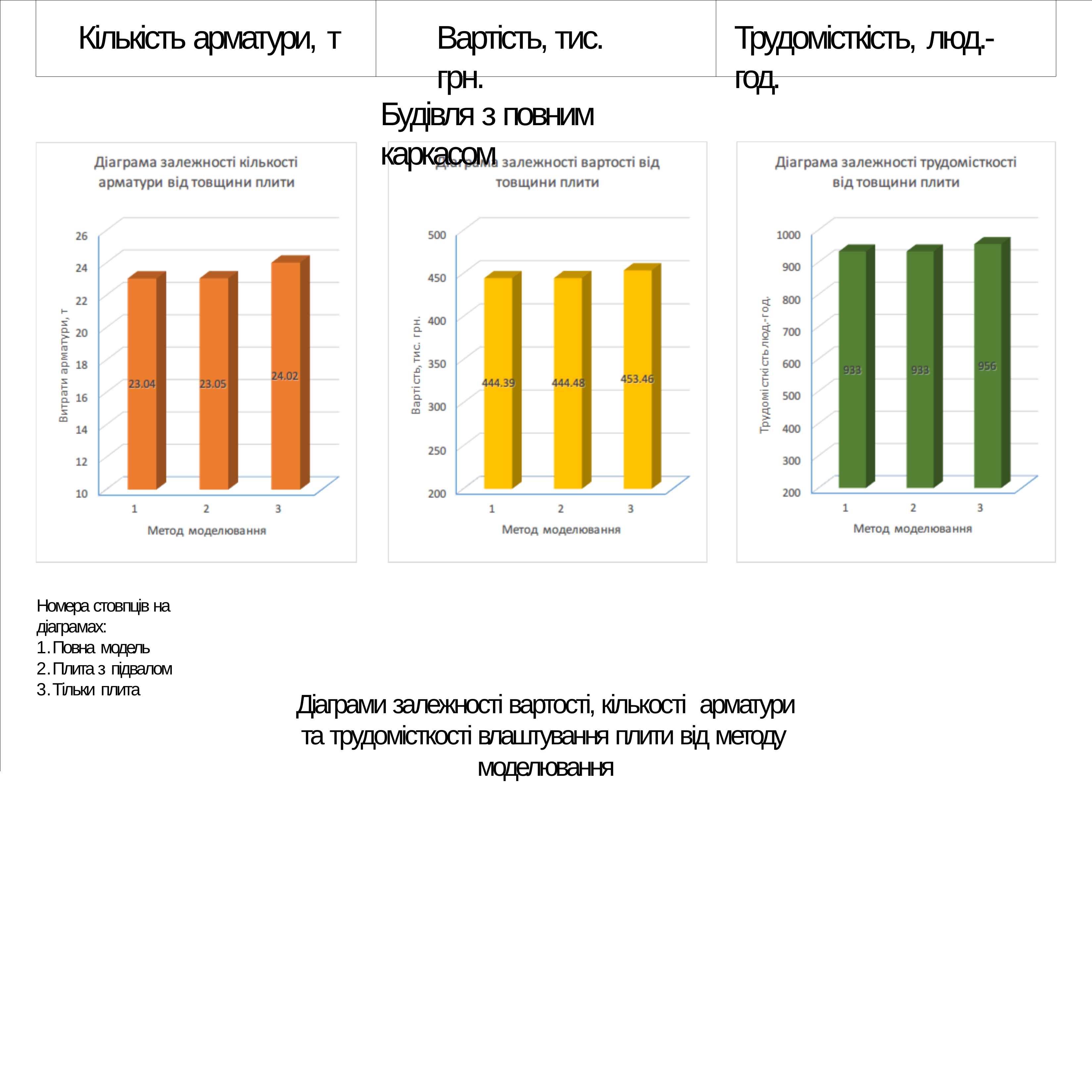

# Кількість арматури, т
Вартість, тис. грн.
Трудомісткість, люд.-год.

Будівля з повним каркасом

Номера стовпців на діаграмах:
Повна модель
Плита з підвалом
Тільки плита
Діаграми залежності вартості, кількості  арматури
та трудомісткості влаштування плити від методу  моделювання